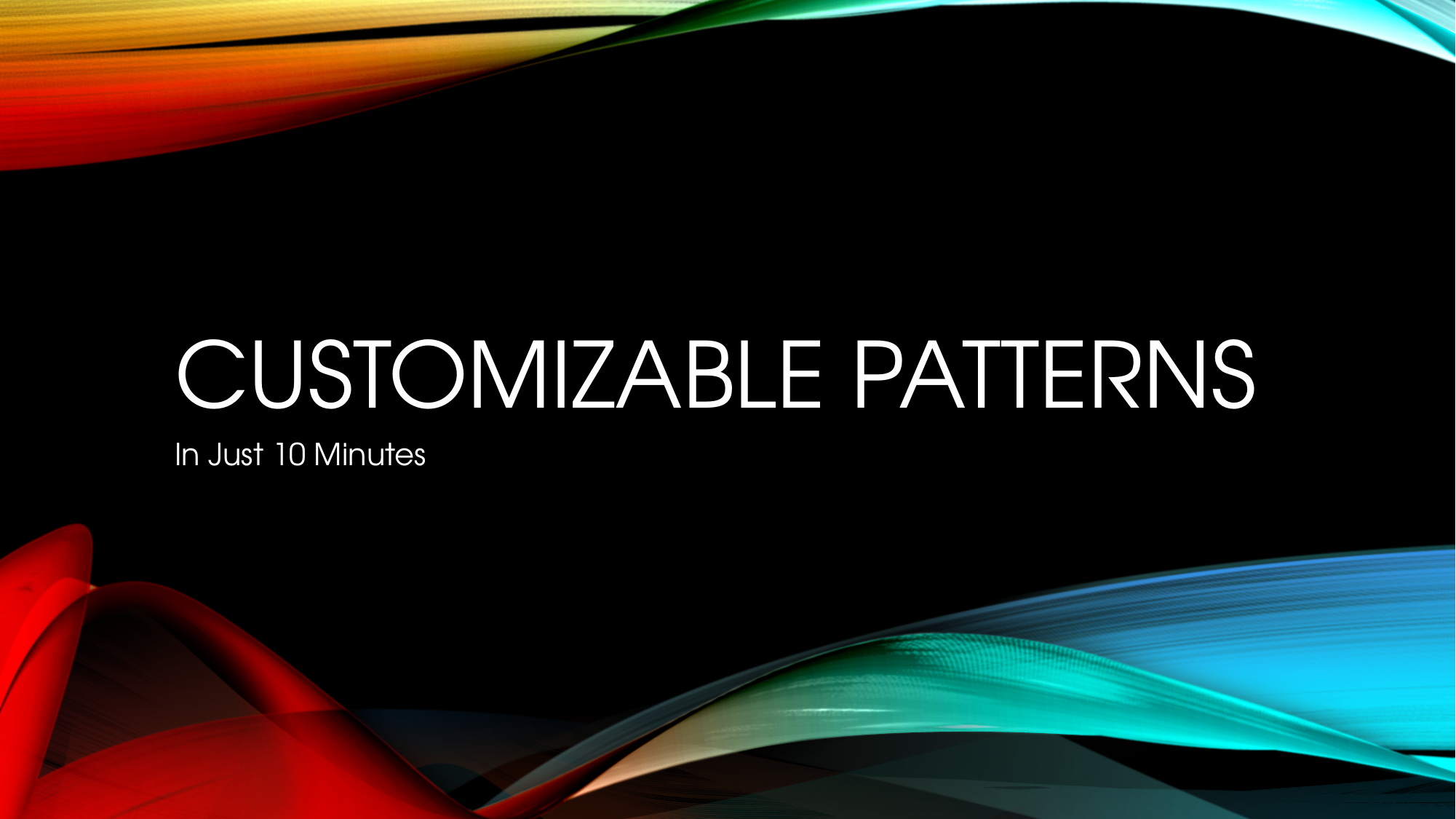

# Customizable Patterns
In Just 10 Minutes